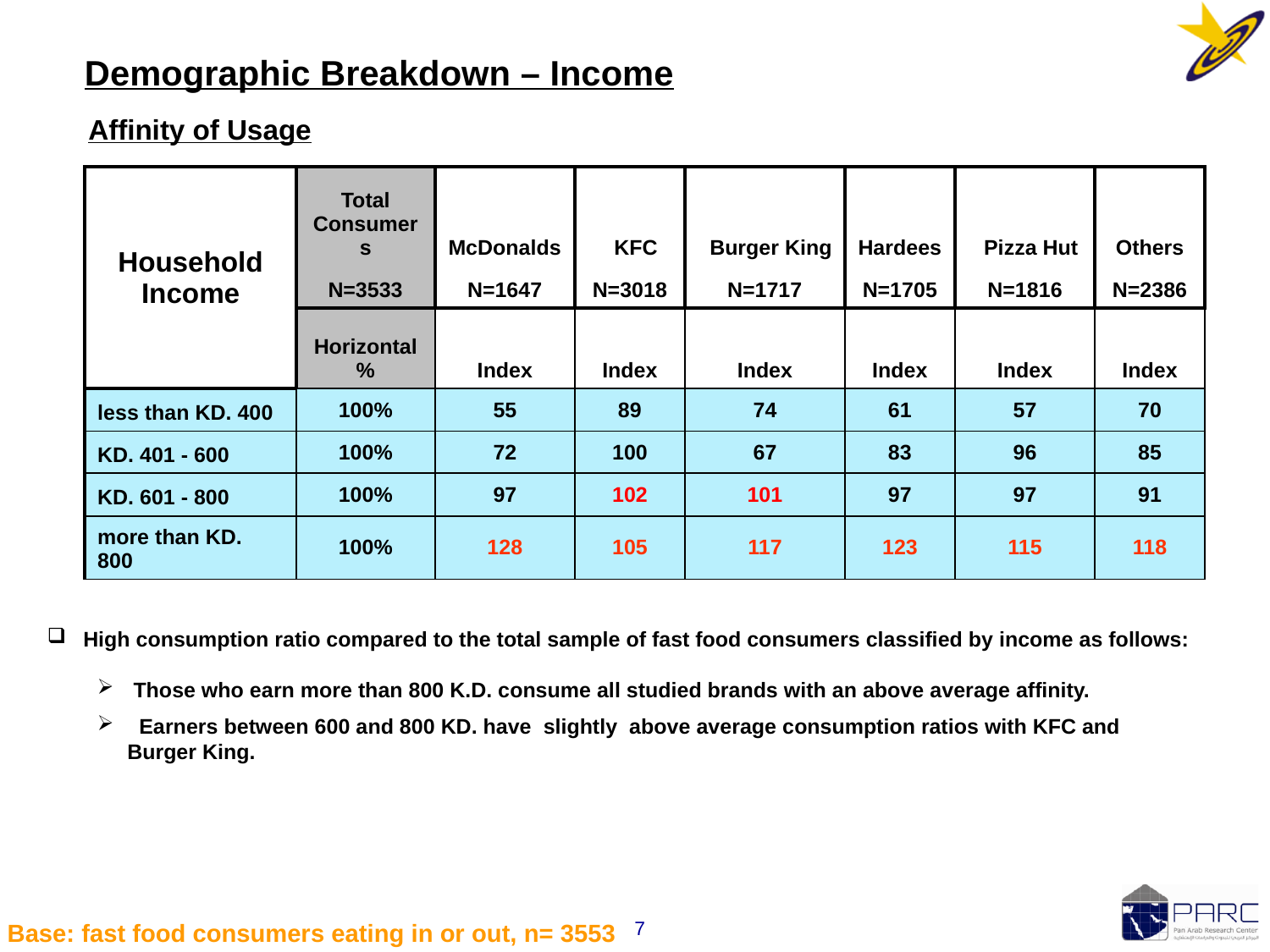

Demographic Breakdown – Income
Affinity of Usage
| Household Income | Total Consumers | McDonalds | KFC | Burger King | Hardees | Pizza Hut | Others |
| --- | --- | --- | --- | --- | --- | --- | --- |
|  | N=3533 | N=1647 | N=3018 | N=1717 | N=1705 | N=1816 | N=2386 |
|  | Horizontal % | Index | Index | Index | Index | Index | Index |
| less than KD. 400 | 100% | 55 | 89 | 74 | 61 | 57 | 70 |
| KD. 401 - 600 | 100% | 72 | 100 | 67 | 83 | 96 | 85 |
| KD. 601 - 800 | 100% | 97 | 102 | 101 | 97 | 97 | 91 |
| more than KD. 800 | 100% | 128 | 105 | 117 | 123 | 115 | 118 |
 High consumption ratio compared to the total sample of fast food consumers classified by income as follows:
 Those who earn more than 800 K.D. consume all studied brands with an above average affinity.
  Earners between 600 and 800 KD. have  slightly  above average consumption ratios with KFC and Burger King.
7
Base: fast food consumers eating in or out, n= 3553